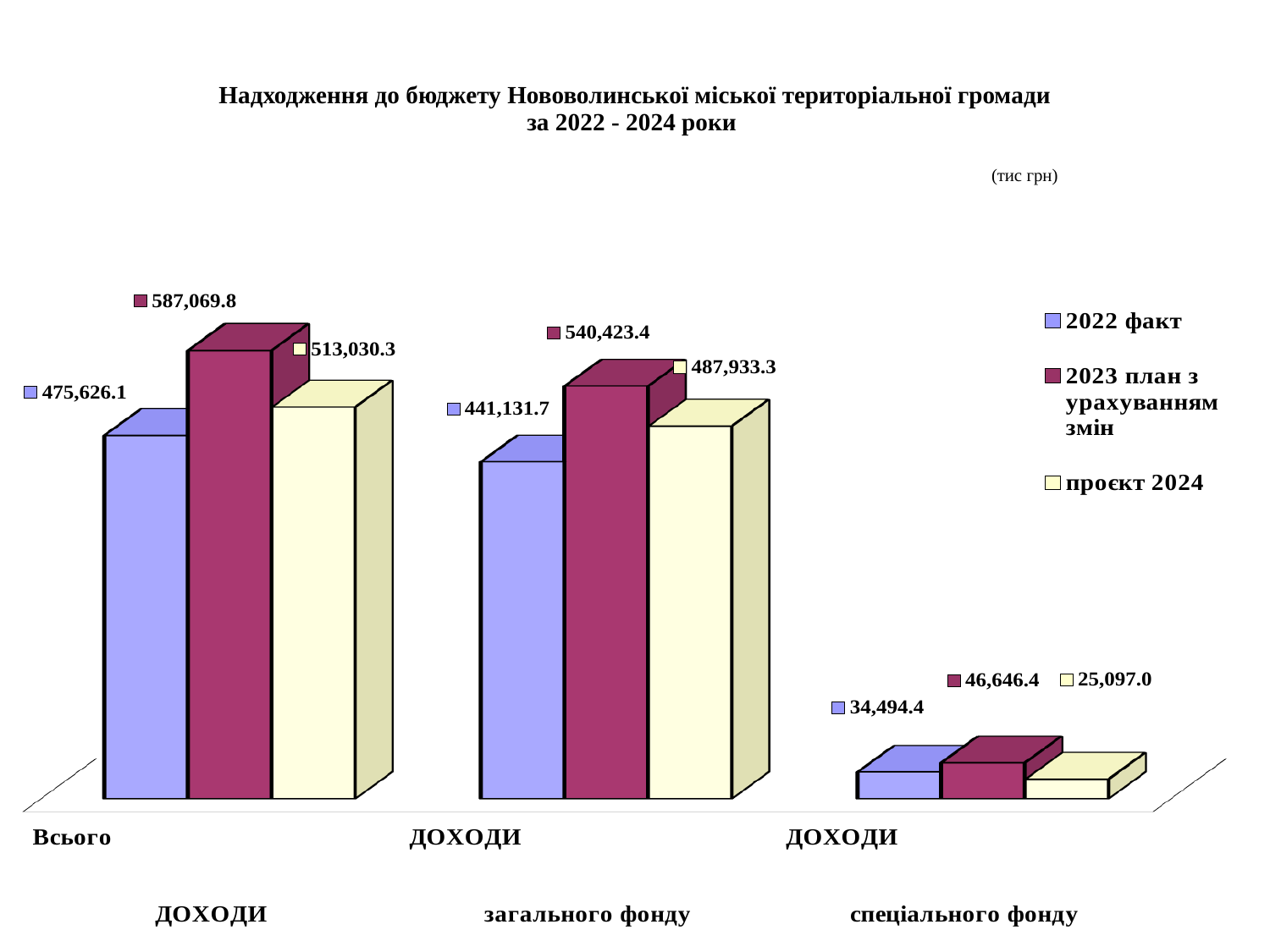

| Надходження до бюджету Нововолинської міської територіальної громади за 2022 - 2024 роки |  |  |  |  |  |  |  |  |  |  |  |  |  |
| --- | --- | --- | --- | --- | --- | --- | --- | --- | --- | --- | --- | --- | --- |
| (тис грн) |  |  |  |  |  |  |  |  |  |  |  |  |  |
|  |  |  |  |  |  |  |  |  |  |  |  |  |  |
|  |  |  |  |  |  |  |  |  |  |  |  |  |  |
|  |  |  |  |  |  |  |  |  |  |  |  |  |  |
|  |  |  |  |  |  |  |  |  |  |  |  |  |  |
|  |  |  |  |  |  |  |  |  |  |  |  |  |  |
|  |  |  |  |  |  |  |  |  |  |  |  |  |  |
|  |  |  |  |  |  |  |  |  |  |  |  |  |  |
|  |  |  |  |  |  |  |  |  |  |  |  |  |  |
|  |  |  |  |  |  |  |  |  |  |  |  |  |  |
|  |  |  |  |  |  |  |  |  |  |  |  |  |  |
|  |  |  |  |  |  |  |  |  |  |  |  |  |  |
|  |  |  |  |  |  |  |  |  |  |  |  |  |  |
|  |  |  |  |  |  |  |  |  |  |  |  |  |  |
|  |  |  |  |  |  |  |  |  |  |  |  |  |  |
|  |  |  |  |  |  |  |  |  |  |  |  |  |  |
|  |  |  |  |  |  |  |  |  |  |  |  |  |  |
|  |  |  |  |  |  |  |  |  |  |  |  |  |  |
|  |  |  |  |  |  |  |  |  |  |  |  |  |  |
|  |  |  |  |  |  |  |  |  |  |  |  |  |  |
|  |  |  |  |  |  |  |  |  |  |  |  |  |  |
|  |  |  |  |  |  |  |  |  |  |  |  |  |  |
|  |  |  |  |  |  |  |  |  |  |  |  |  |  |
|  |  |  |  |  |  |  |  |  |  |  |  |  |  |
|  |  |  |  |  |  |  |  |  |  |  |  |  |  |
|  |  |  |  |  |  |  |  |  |  |  |  |  |  |
|  |  |  |  |  |  |  |  |  |  |  |  |  |  |

[unsupported chart]